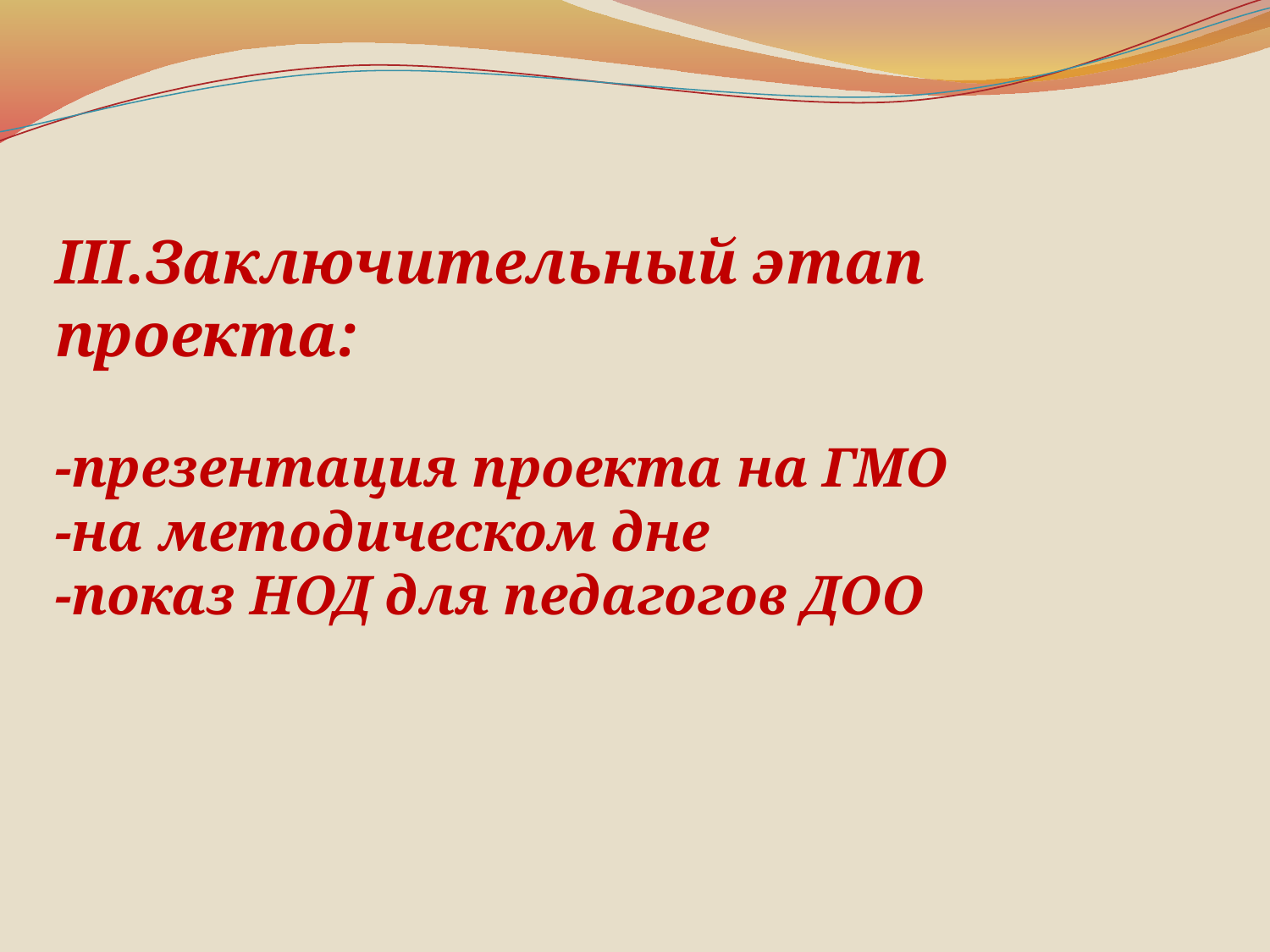

# III.Заключительный этап проекта: -презентация проекта на ГМО -на методическом дне -показ НОД для педагогов ДОО